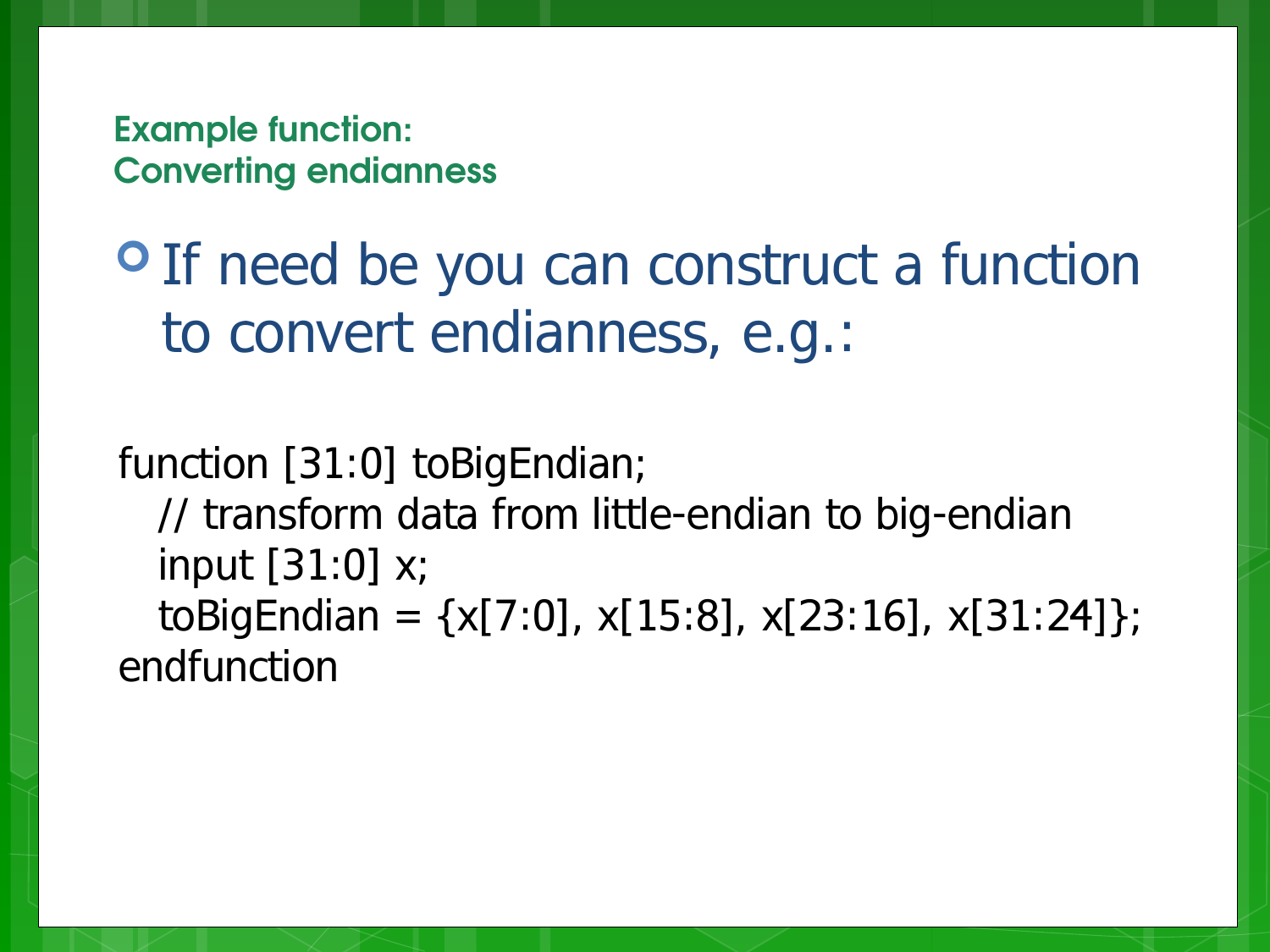

# Example function: Converting endianness
If need be you can construct a function to convert endianness, e.g.:
function [31:0] toBigEndian;
   // transform data from little-endian to big-endian
   input [31:0] x;
   toBigEndian = {x[7:0], x[15:8], x[23:16], x[31:24]};
endfunction